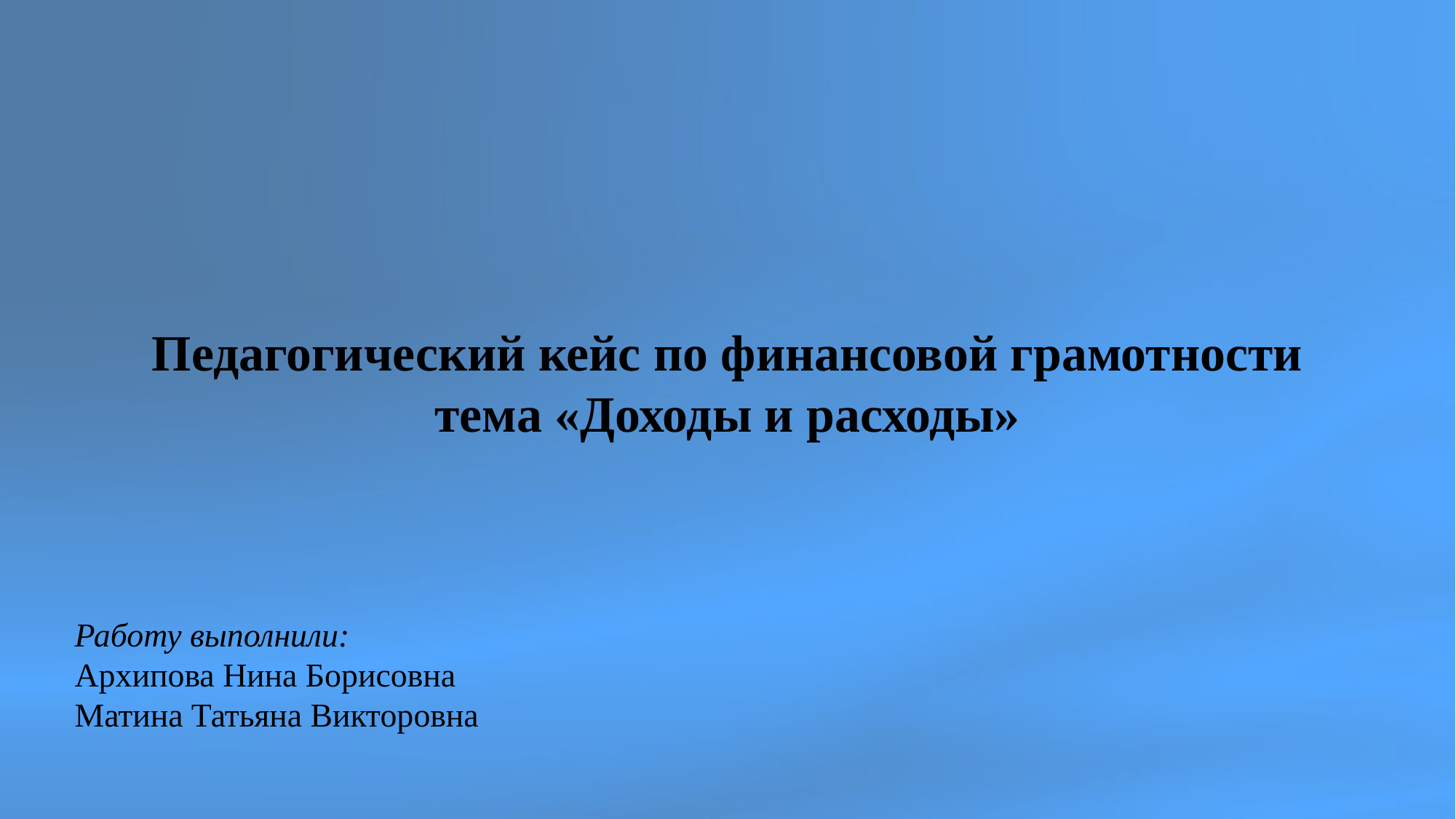

# Муниципальное бюджетное общеобразовательное учреждение «Огневская средняя общеобразовательная школа» имени Героя Советского Союза Ф.Ф. Ермолаева
Педагогический кейс по финансовой грамотности
тема «Доходы и расходы»

Работу выполнили:
Архипова Нина Борисовна
Матина Татьяна Викторовна